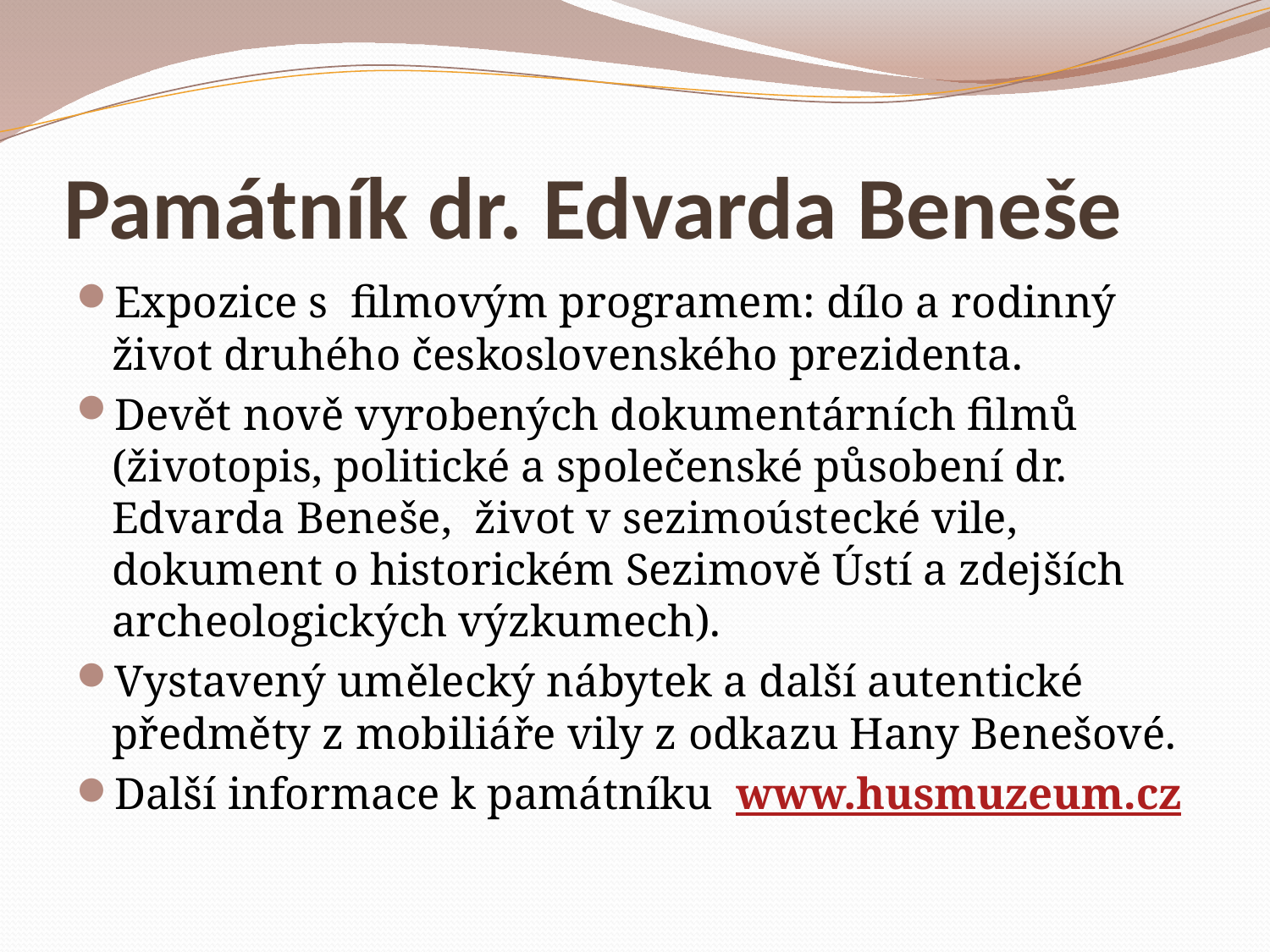

# Památník dr. Edvarda Beneše
Expozice s  filmovým programem: dílo a rodinný život druhého československého prezidenta.
Devět nově vyrobených dokumentárních filmů (životopis, politické a společenské působení dr. Edvarda Beneše,  život v sezimoústecké vile,  dokument o historickém Sezimově Ústí a zdejších archeologických výzkumech).
Vystavený umělecký nábytek a další autentické předměty z mobiliáře vily z odkazu Hany Benešové.
Další informace k památníku  www.husmuzeum.cz